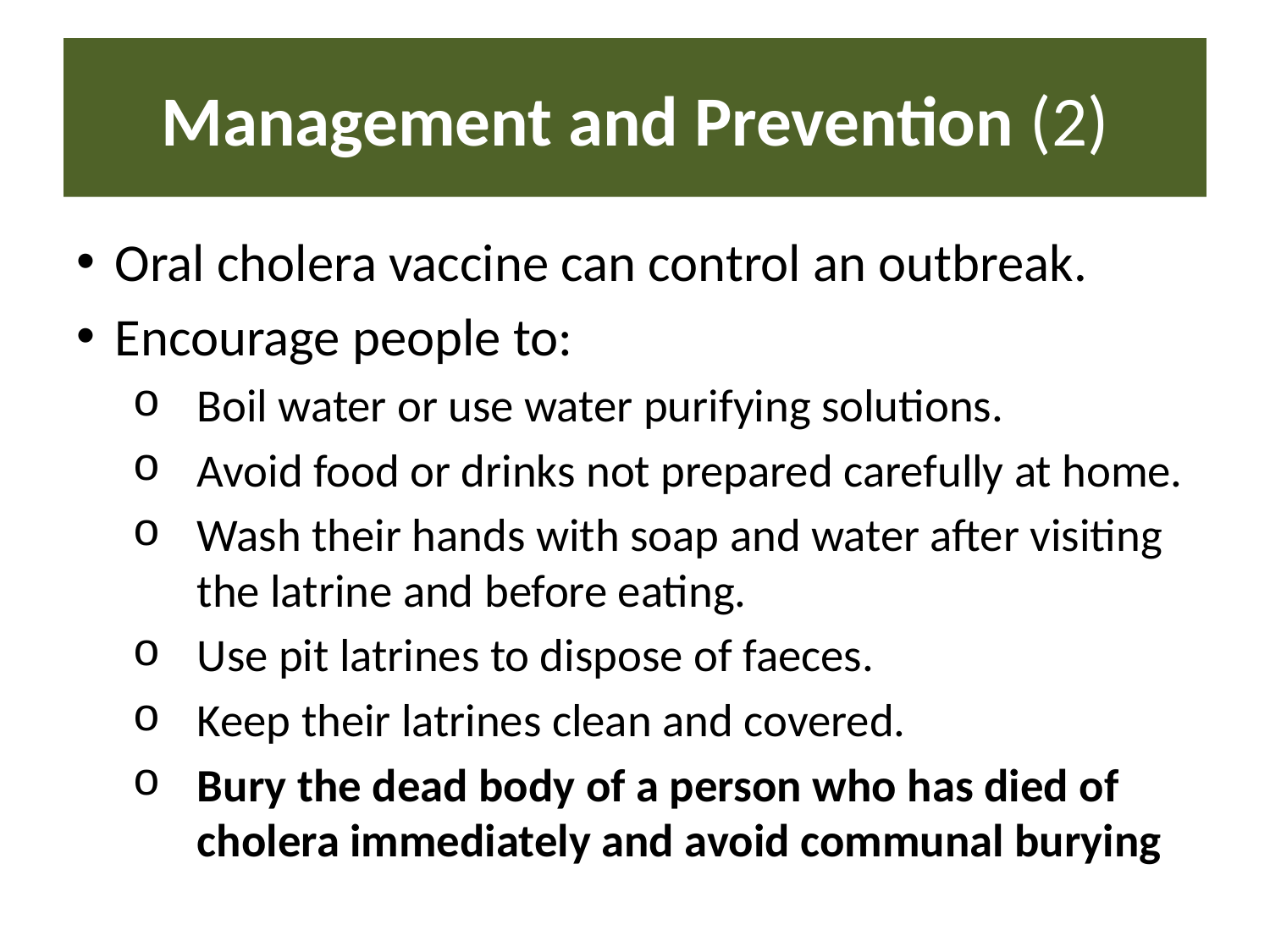

# Management and Prevention (2)
Oral cholera vaccine can control an outbreak.
Encourage people to:
Boil water or use water purifying solutions.
Avoid food or drinks not prepared carefully at home.
Wash their hands with soap and water after visiting the latrine and before eating.
Use pit latrines to dispose of faeces.
Keep their latrines clean and covered.
Bury the dead body of a person who has died of cholera immediately and avoid communal burying